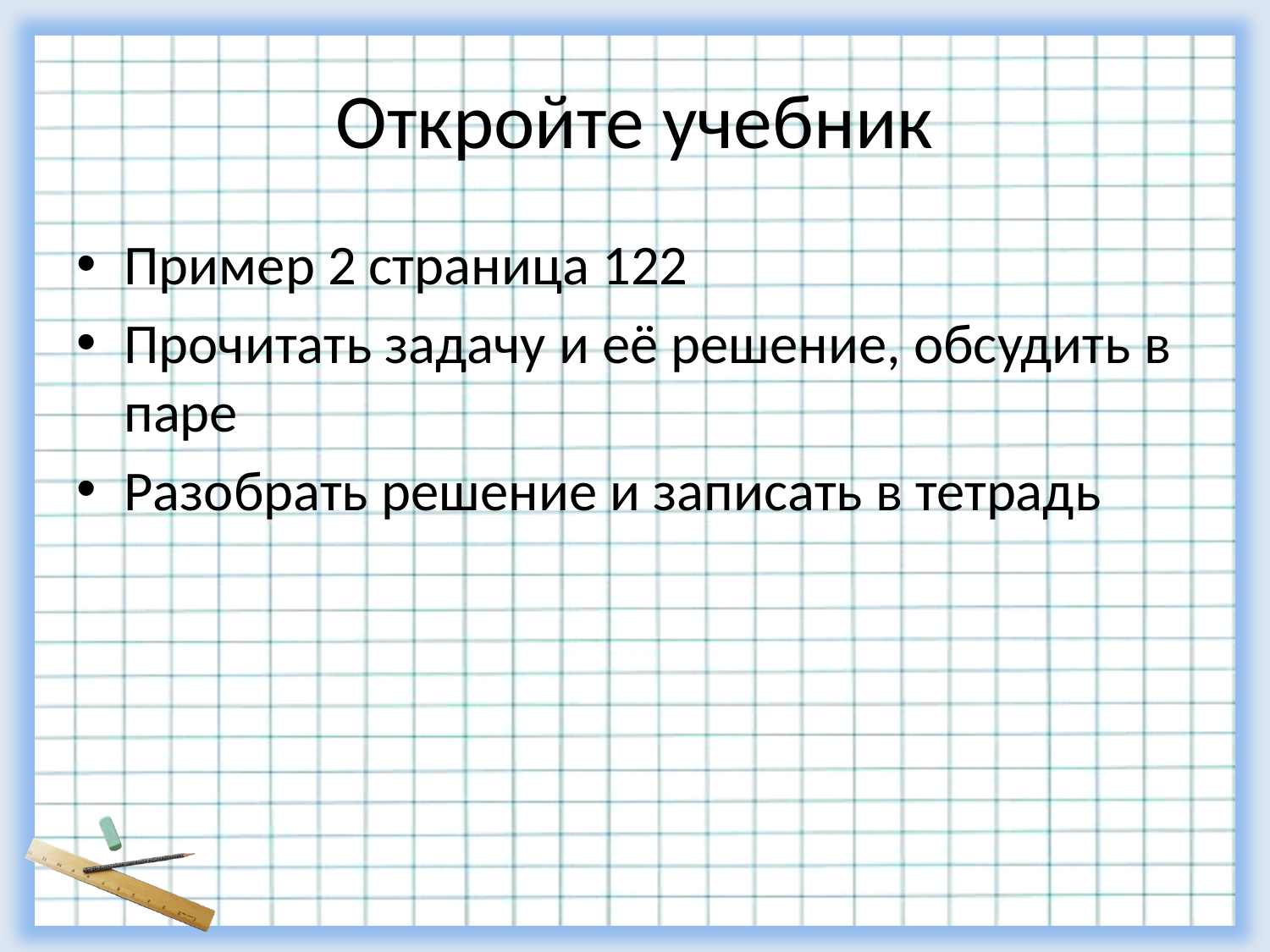

# Откройте учебник
Пример 2 страница 122
Прочитать задачу и её решение, обсудить в паре
Разобрать решение и записать в тетрадь